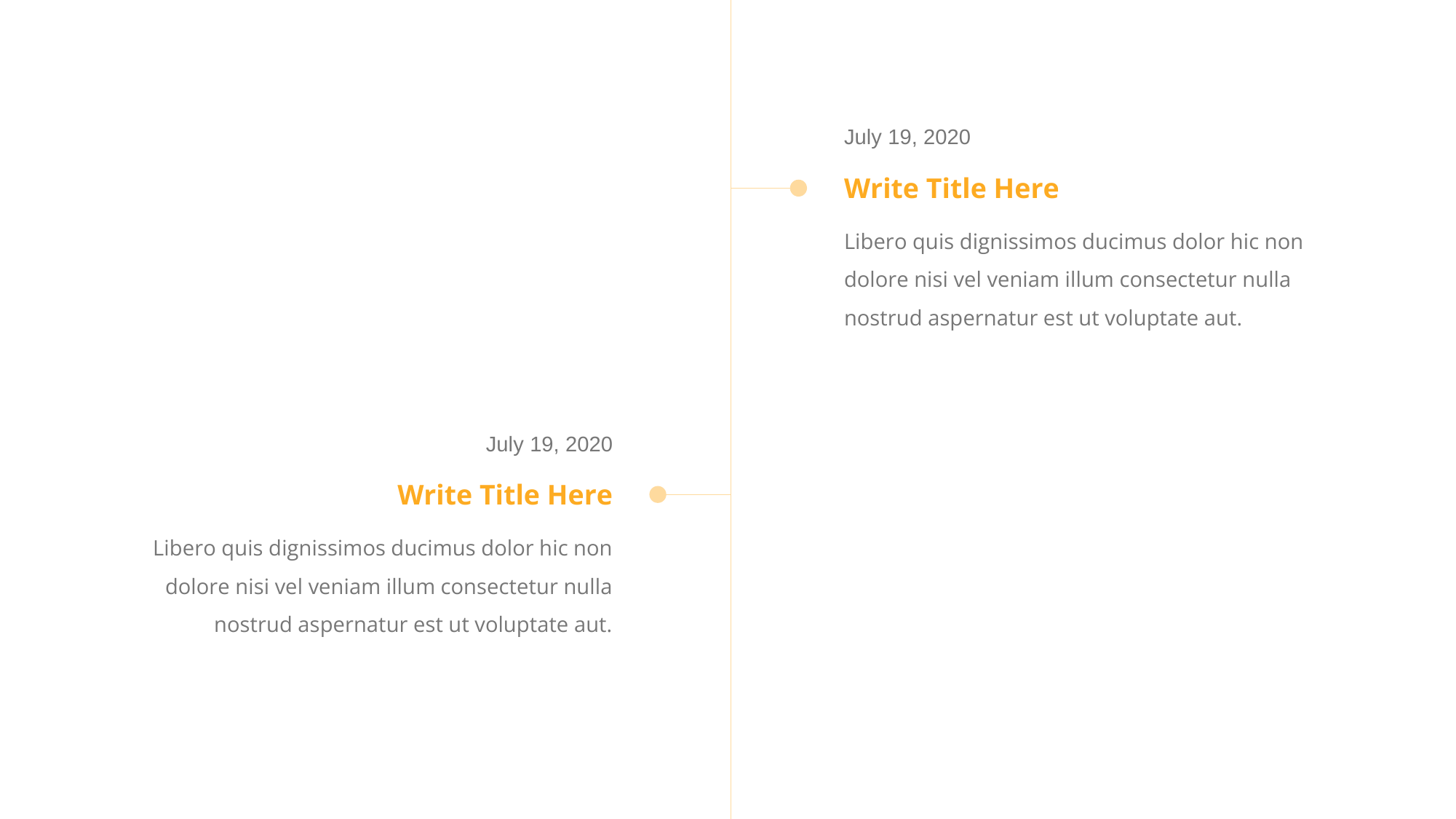

July 19, 2020
Write Title Here

Libero quis dignissimos ducimus dolor hic non dolore nisi vel veniam illum consectetur nulla nostrud aspernatur est ut voluptate aut.

July 19, 2020
Write Title Here

Libero quis dignissimos ducimus dolor hic non dolore nisi vel veniam illum consectetur nulla nostrud aspernatur est ut voluptate aut.